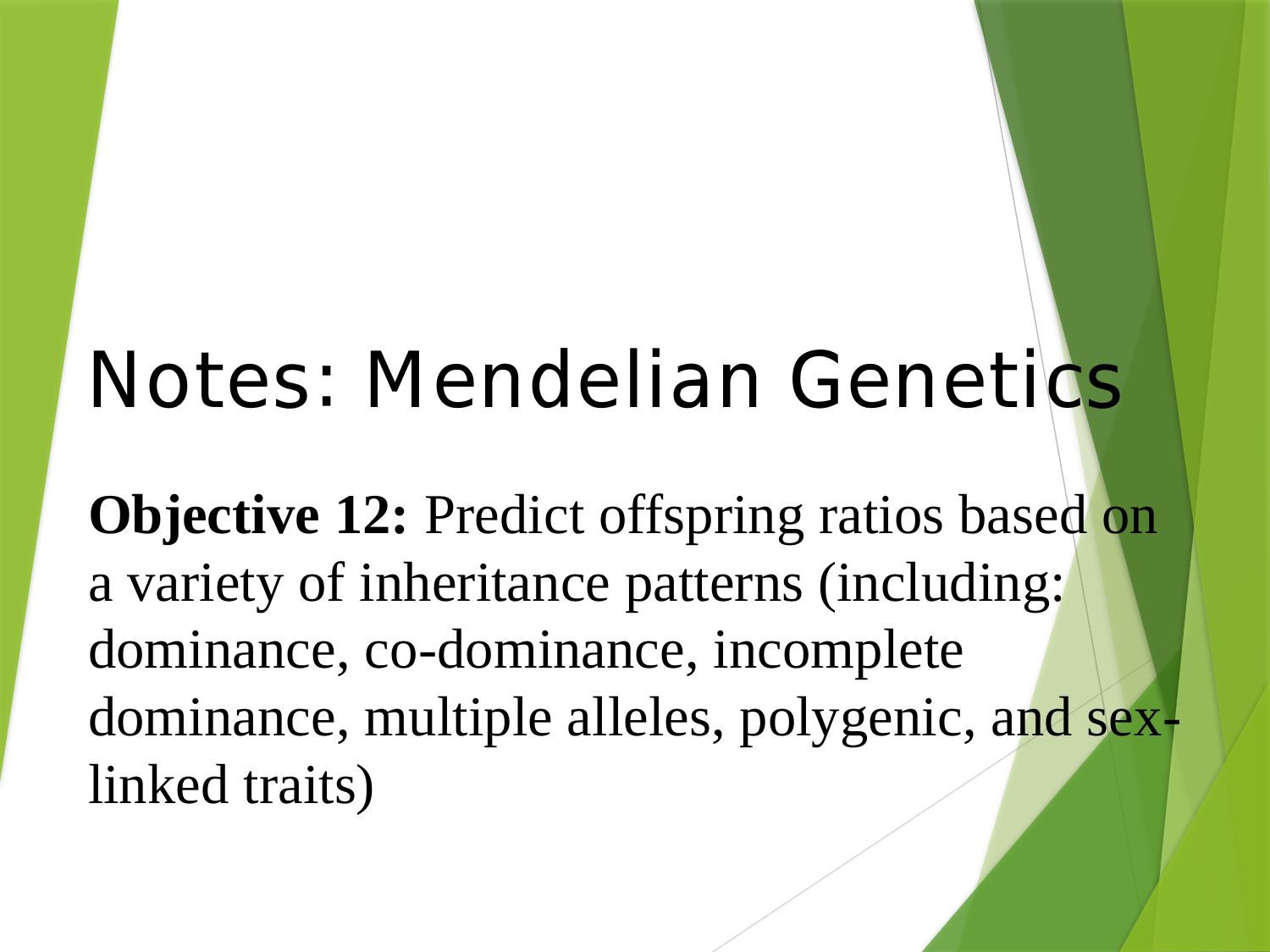

# Notes: Mendelian Genetics
Objective 12: Predict offspring ratios based on a variety of inheritance patterns (including: dominance, co-dominance, incomplete dominance, multiple alleles, polygenic, and sex-linked traits)